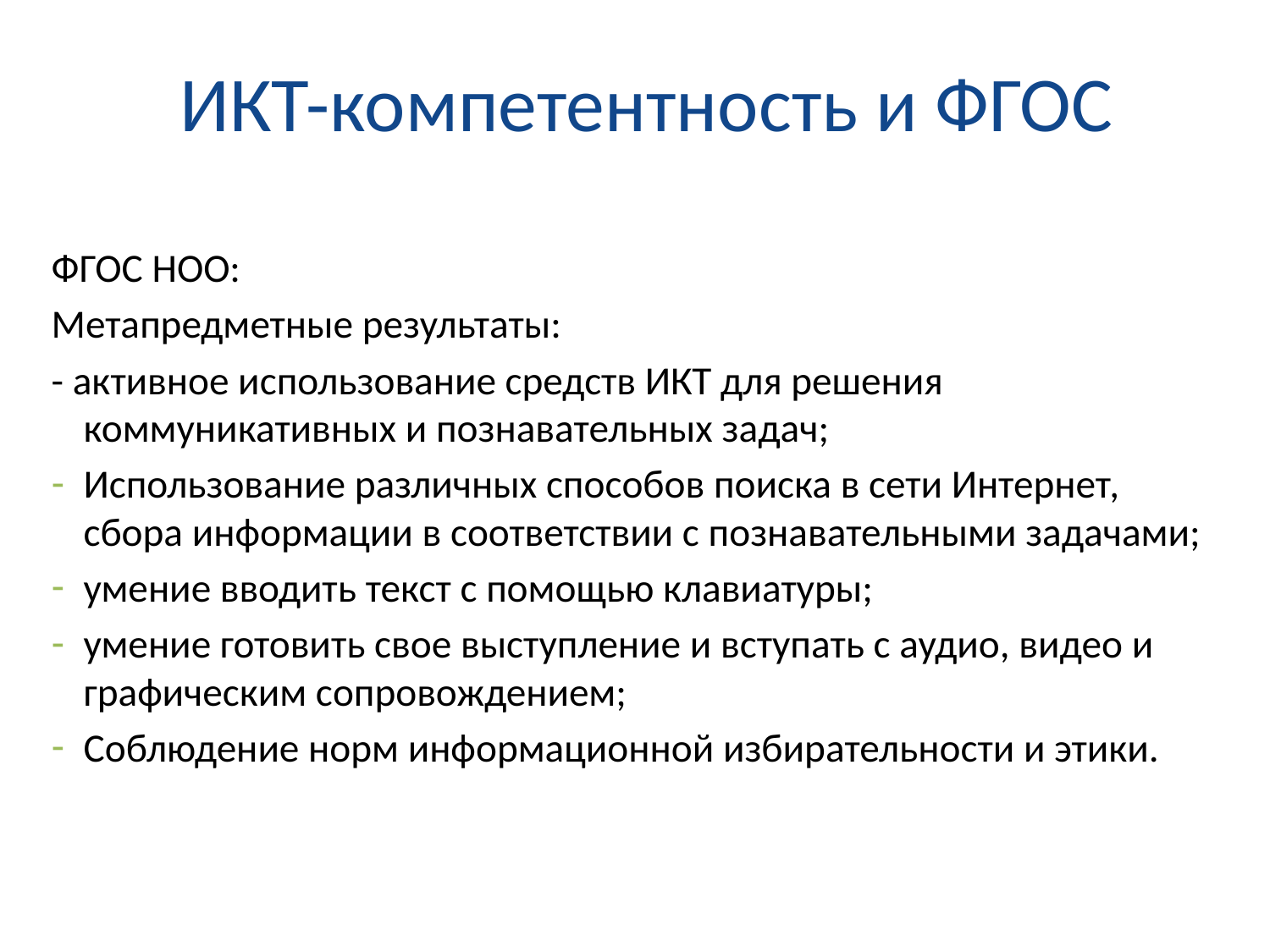

# ИКТ-компетентность и ФГОС
ФГОС НОО:
Метапредметные результаты:
- активное использование средств ИКТ для решения коммуникативных и познавательных задач;
Использование различных способов поиска в сети Интернет, сбора информации в соответствии с познавательными задачами;
умение вводить текст с помощью клавиатуры;
умение готовить свое выступление и вступать с аудио, видео и графическим сопровождением;
Соблюдение норм информационной избирательности и этики.